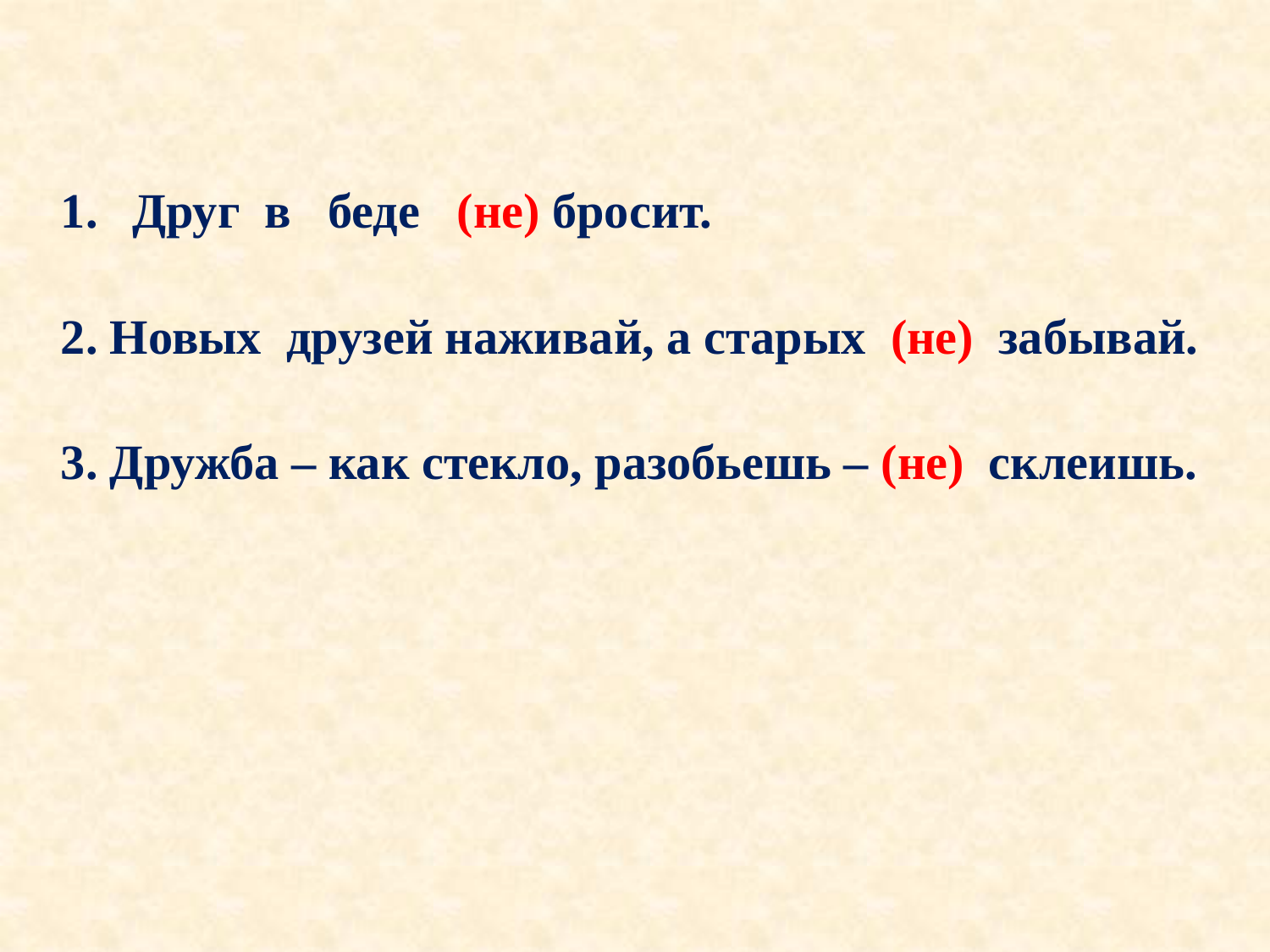

| Друг в беде (не) бросит. 2. Новых друзей наживай, а старых (не) забывай. 3. Дружба – как стекло, разобьешь – (не) склеишь. |
| --- |